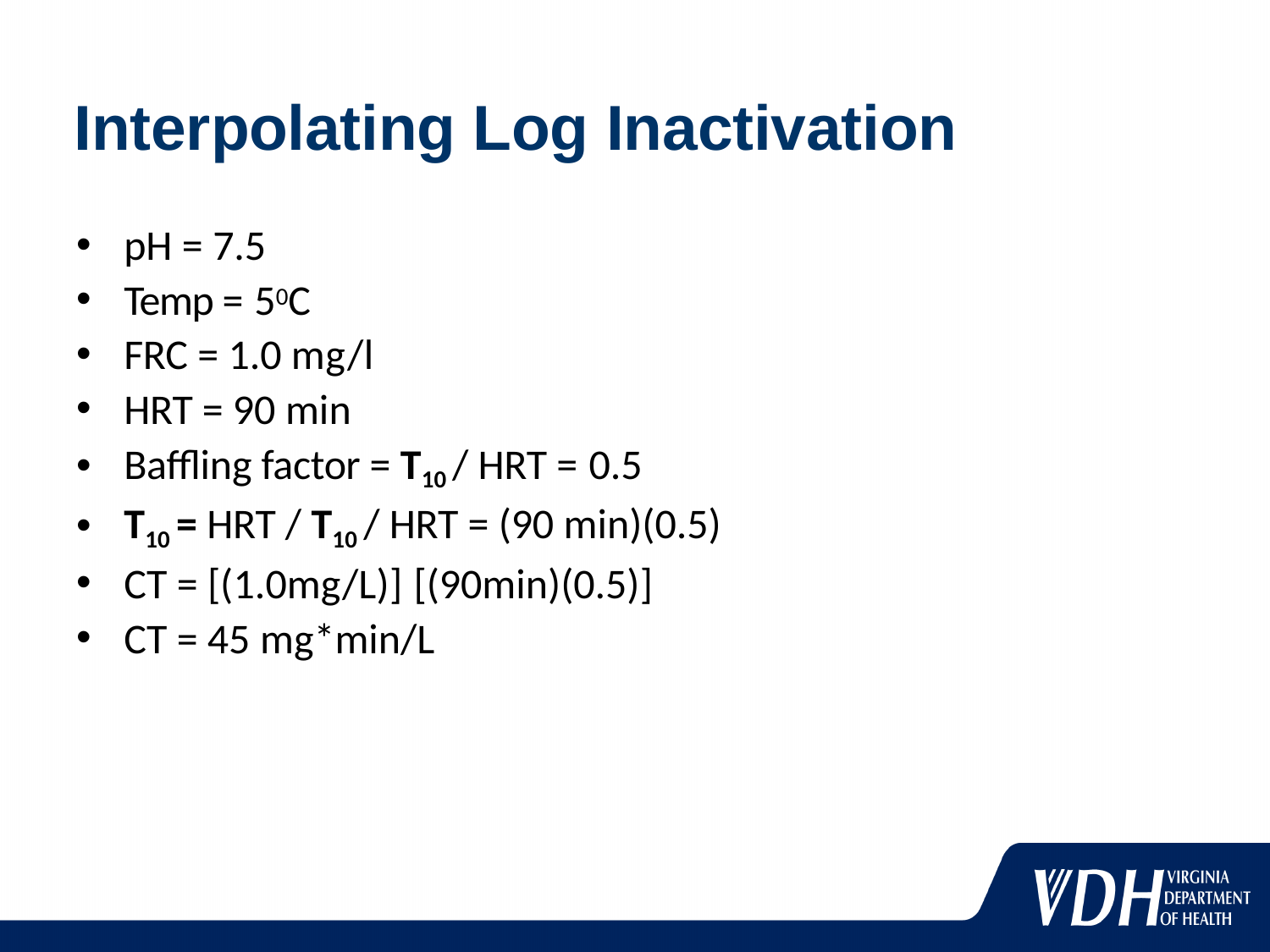

# Interpolating Log Inactivation
pH = 7.5
Temp = 50C
FRC = 1.0 mg/l
HRT = 90 min
Baffling factor = T10 / HRT = 0.5
T10 = HRT / T10 / HRT = (90 min)(0.5)
CT = [(1.0mg/L)] [(90min)(0.5)]
CT = 45 mg*min/L